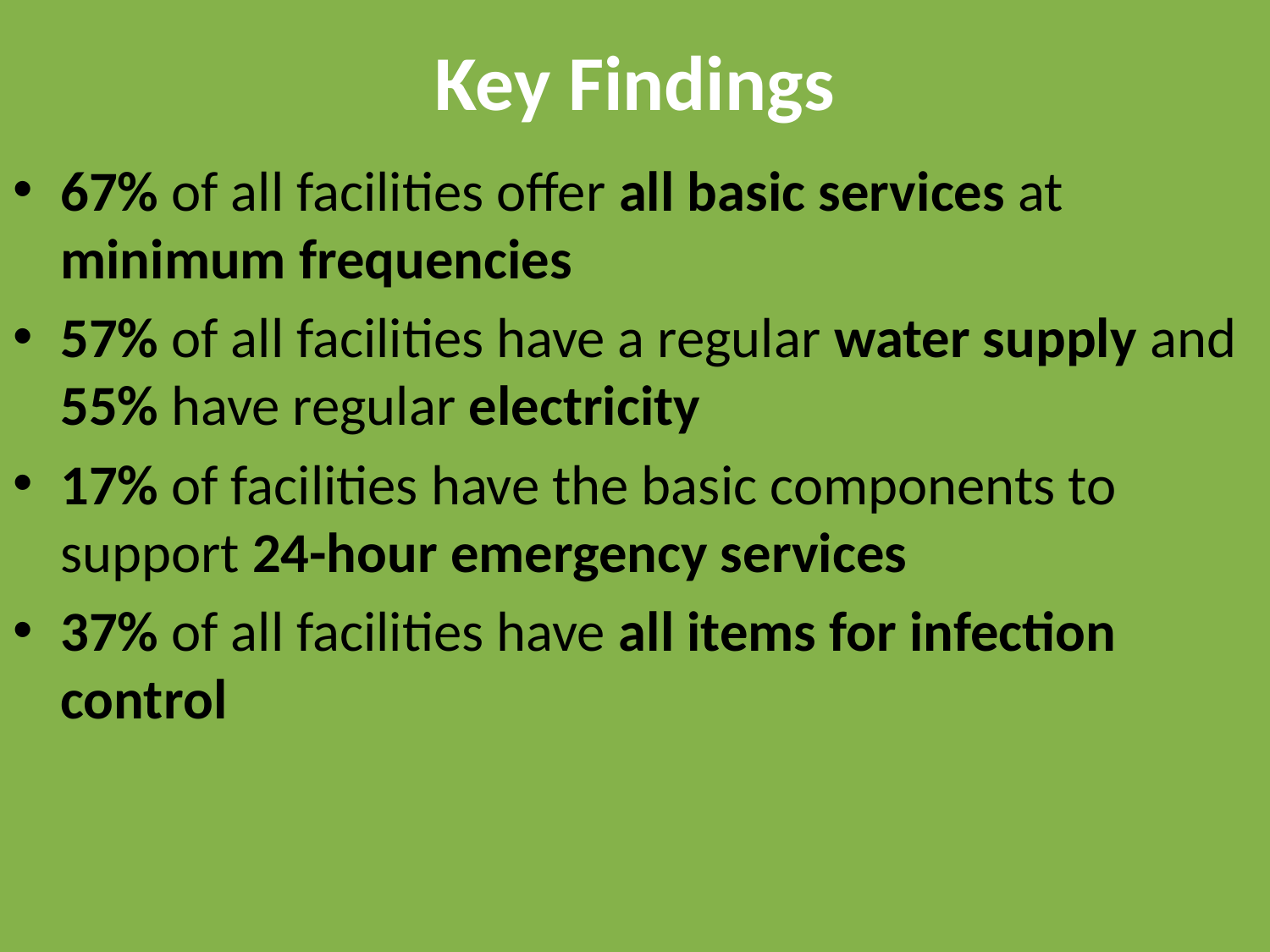

# Key Findings
67% of all facilities offer all basic services at minimum frequencies
57% of all facilities have a regular water supply and 55% have regular electricity
17% of facilities have the basic components to support 24-hour emergency services
37% of all facilities have all items for infection control